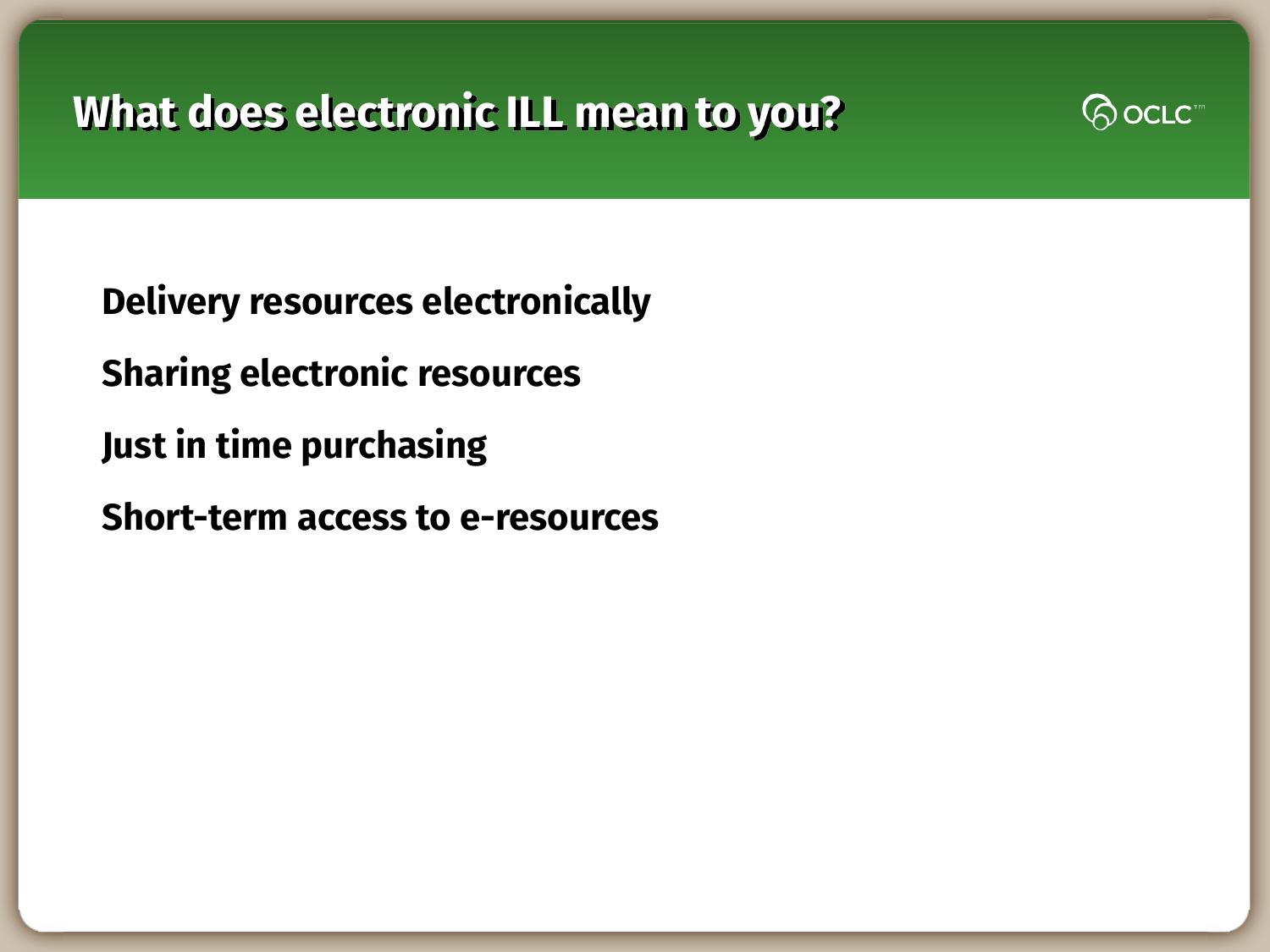

# What does electronic ILL mean to you?
Delivery resources electronically
Sharing electronic resources
Just in time purchasing
Short-term access to e-resources